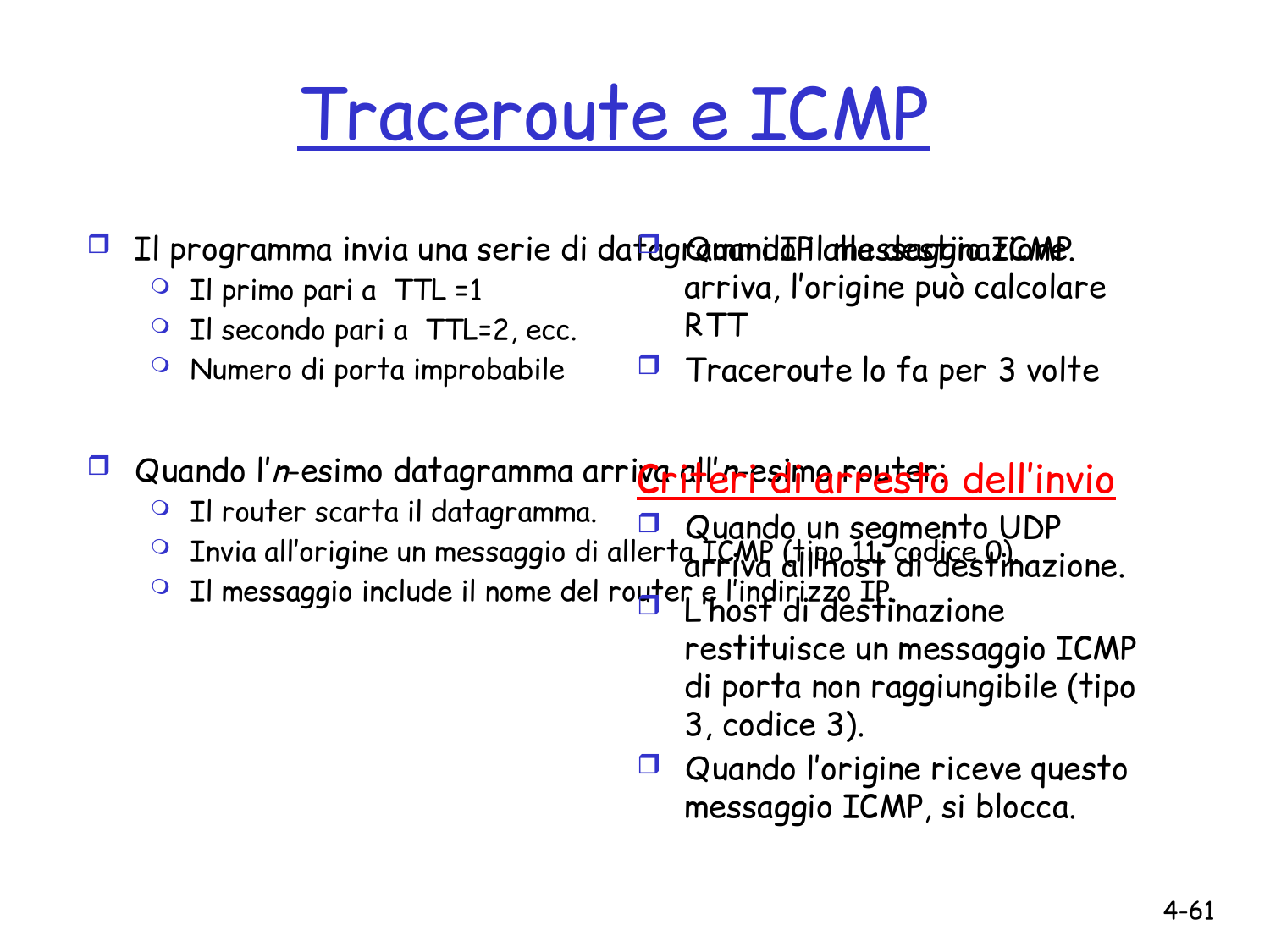

# Traceroute e ICMP
Il programma invia una serie di datagrammi IP alla destinazione.
Il primo pari a  TTL =1
Il secondo pari a  TTL=2, ecc.
Numero di porta improbabile

Quando l’n-esimo datagramma arriva all’n-esimo router:
Il router scarta il datagramma.
Invia all’origine un messaggio di allerta ICMP (tipo 11, codice 0).
Il messaggio include il nome del router e l’indirizzo IP.
Quando il messaggio ICMP arriva, l’origine può calcolare  RTT
Traceroute lo fa per 3 volte

Criteri di arresto dell’invio
Quando un segmento UDP arriva all’host di destinazione.
L’host di destinazione restituisce un messaggio ICMP di porta non raggiungibile (tipo 3, codice 3).
Quando l’origine riceve questo messaggio ICMP, si blocca.
4-61